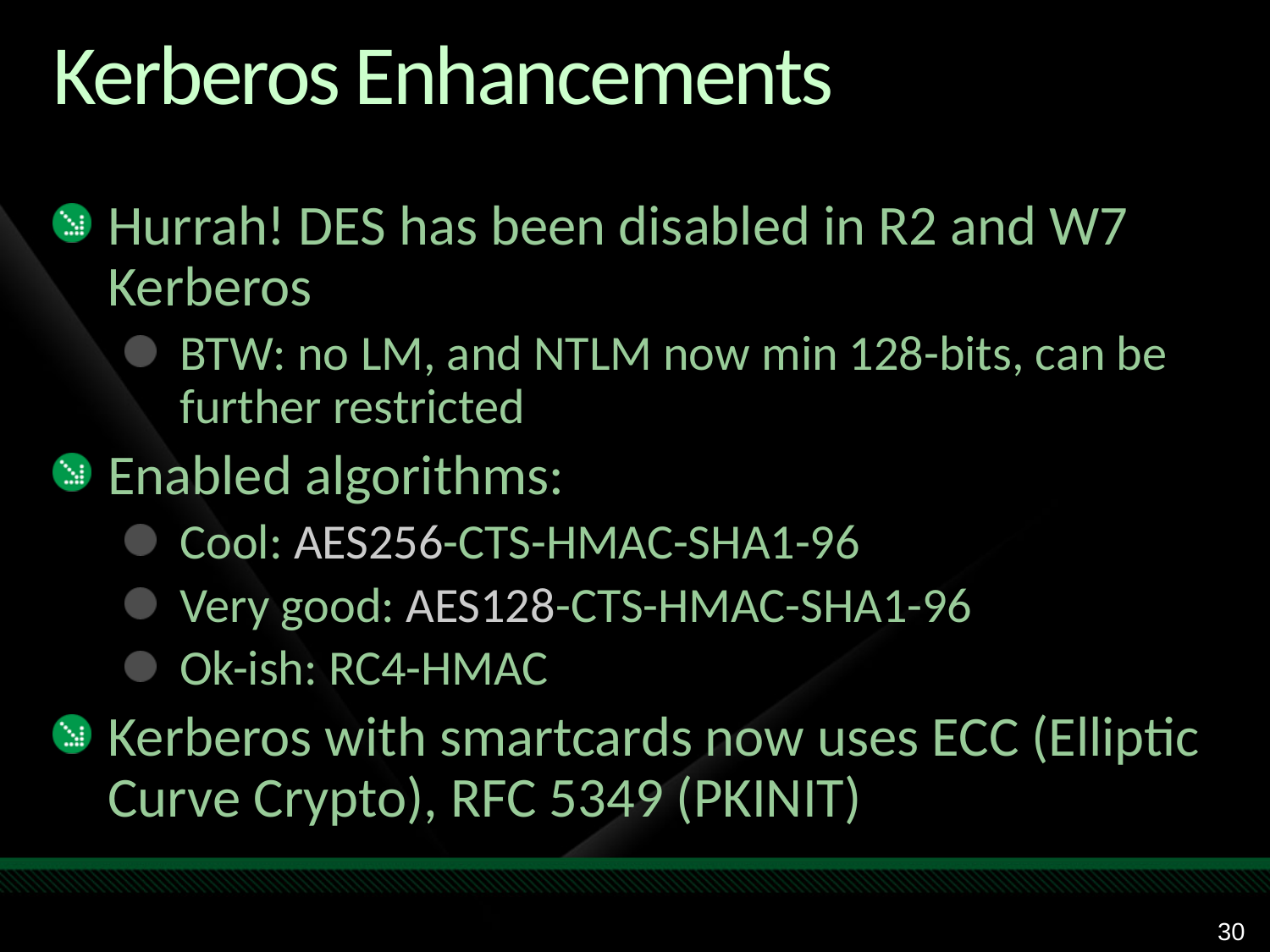

# Kerberos Enhancements
Hurrah! DES has been disabled in R2 and W7 Kerberos
BTW: no LM, and NTLM now min 128-bits, can be further restricted
Enabled algorithms:
Cool: AES256-CTS-HMAC-SHA1-96
Very good: AES128-CTS-HMAC-SHA1-96
Ok-ish: RC4-HMAC
Kerberos with smartcards now uses ECC (Elliptic Curve Crypto), RFC 5349 (PKINIT)